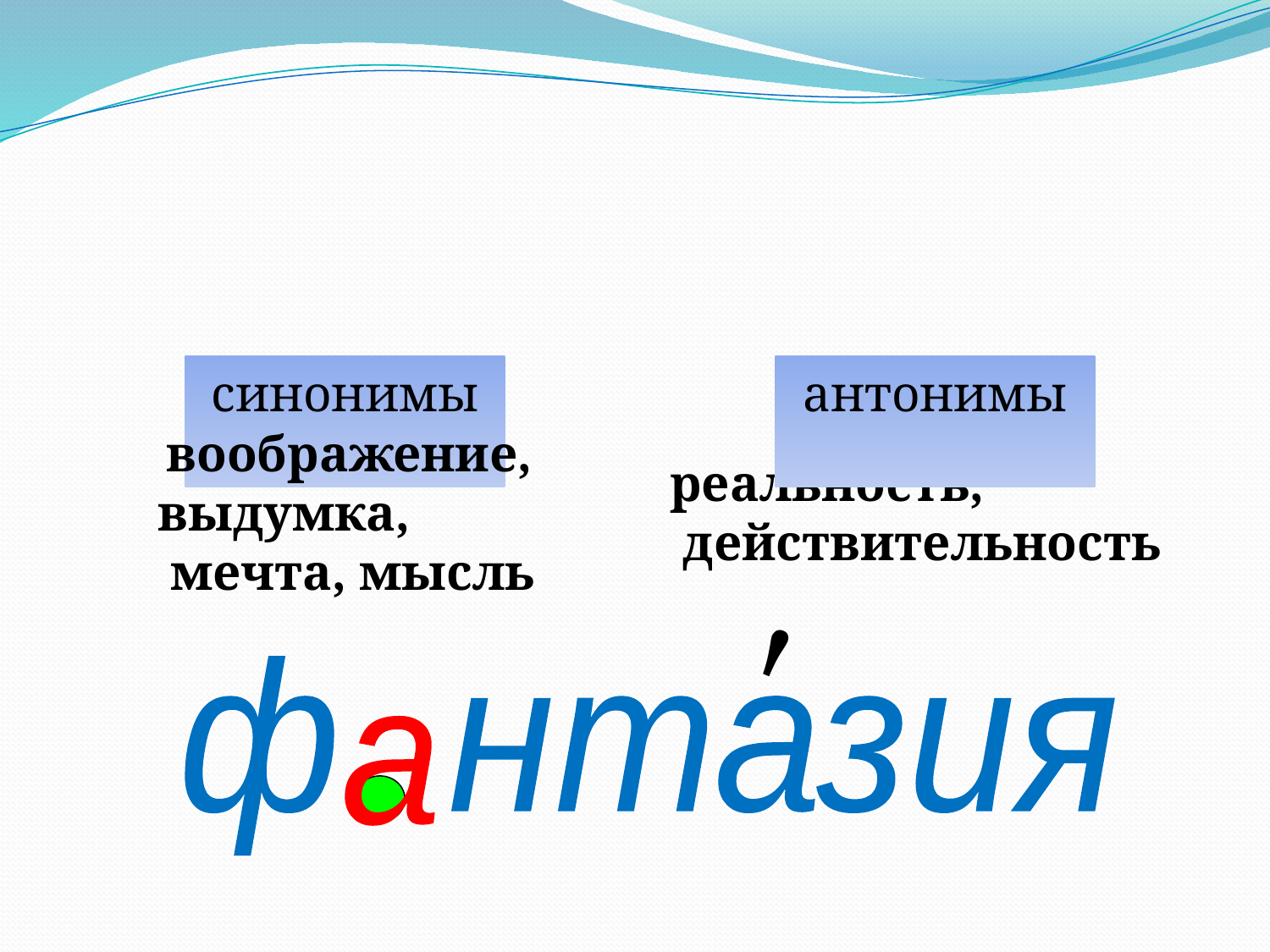

синонимы

антонимы

 воображение,
выдумка,
 мечта, мысль
реальность,
 действительность
′
ф  нтазия
а